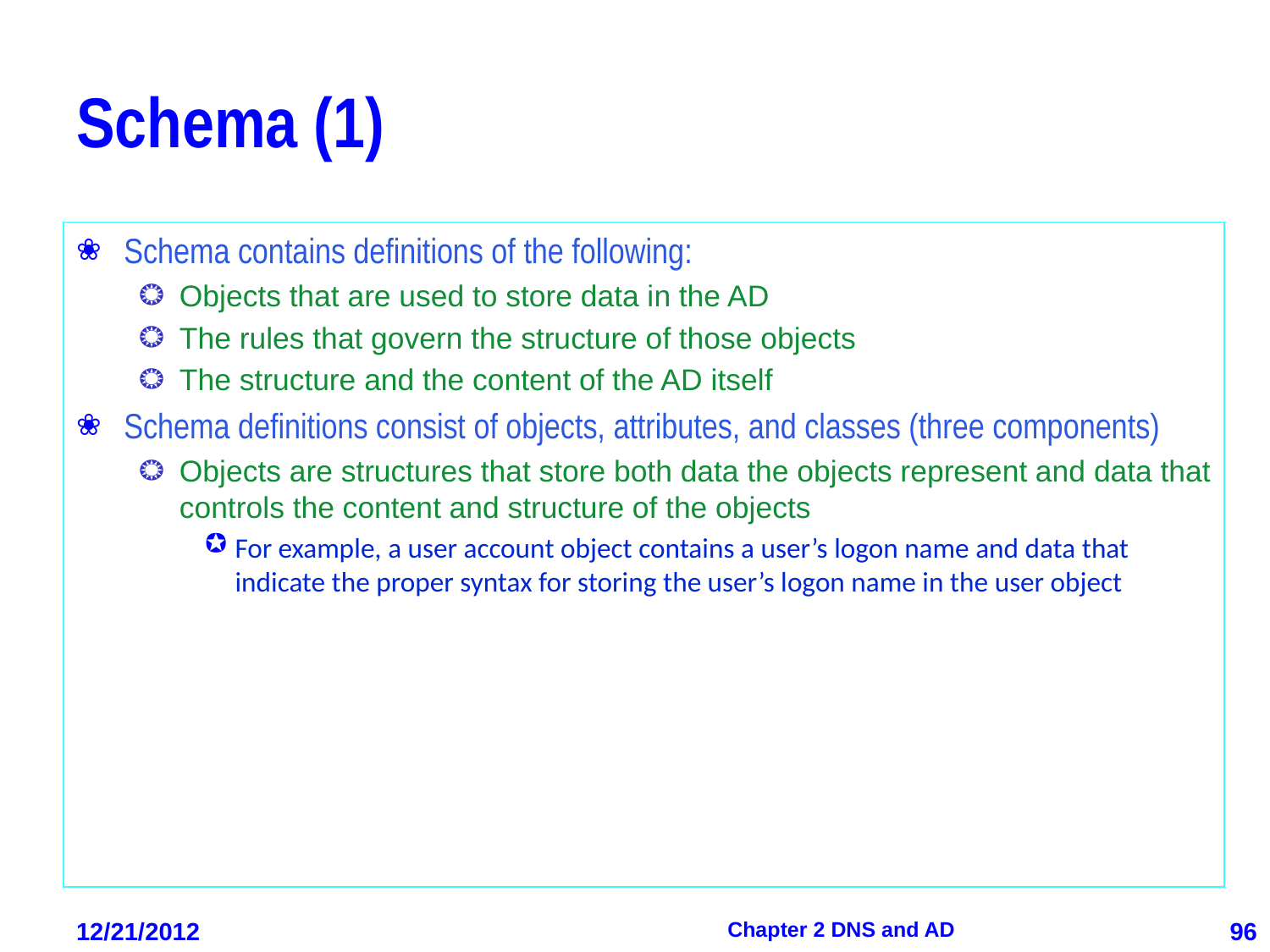

# Schema (1)
Schema contains definitions of the following:
Objects that are used to store data in the AD
The rules that govern the structure of those objects
The structure and the content of the AD itself
Schema definitions consist of objects, attributes, and classes (three components)
Objects are structures that store both data the objects represent and data that controls the content and structure of the objects
For example, a user account object contains a user’s logon name and data that indicate the proper syntax for storing the user’s logon name in the user object
12/21/2012
Chapter 2 DNS and AD
96